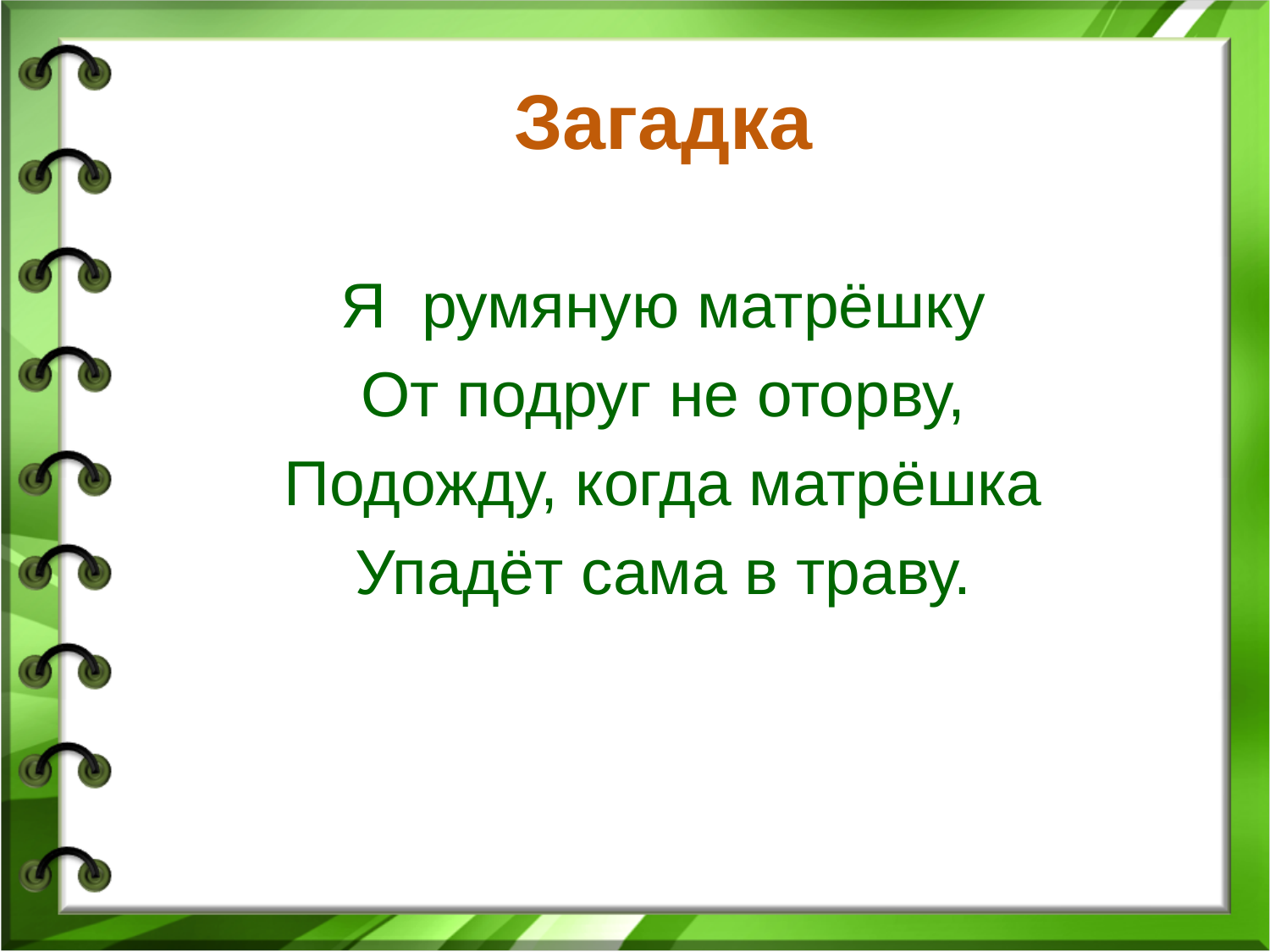

# Загадка
Я  румяную матрёшку
От подруг не оторву,
Подожду, когда матрёшка
Упадёт сама в траву.